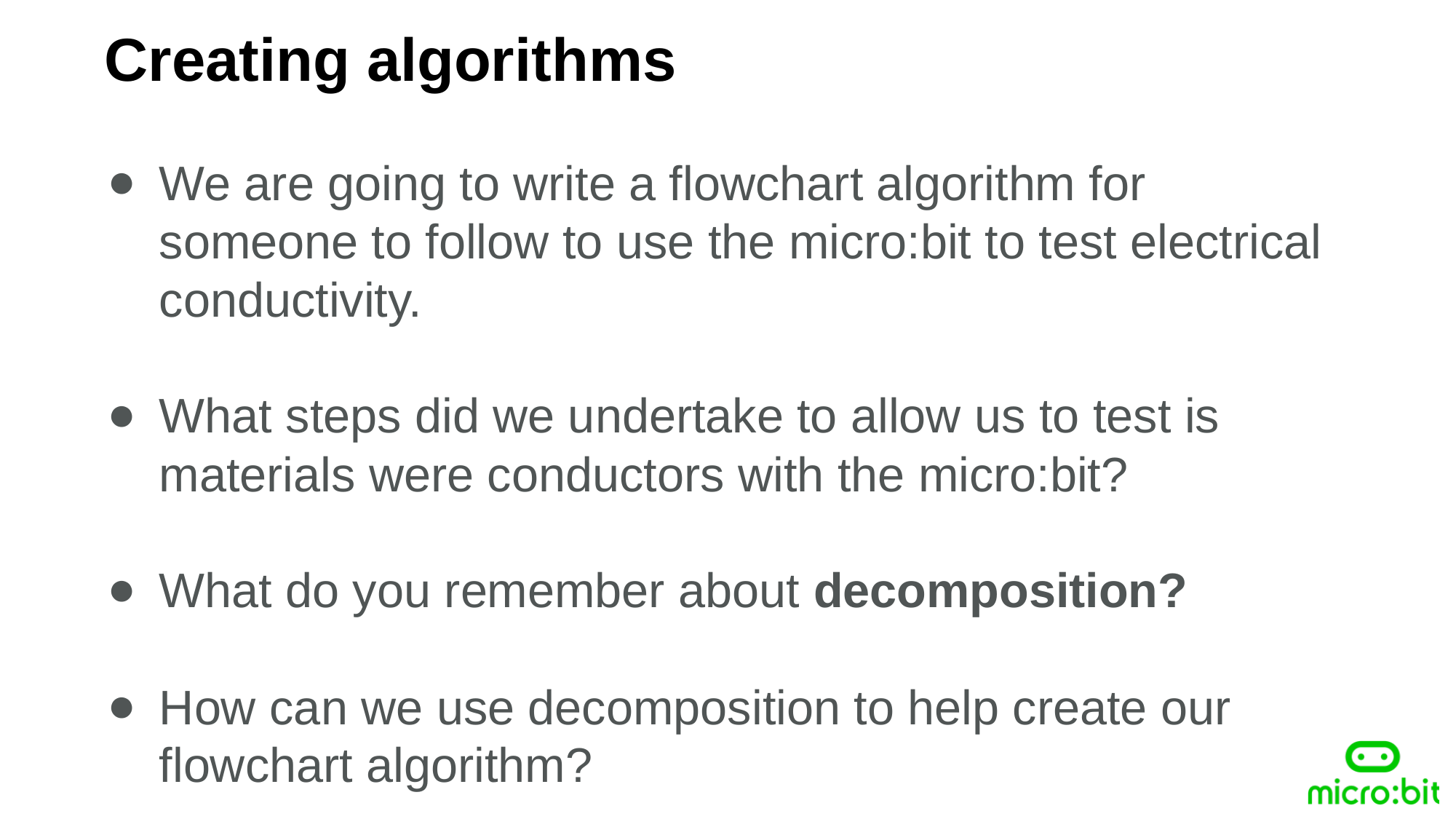

Creating algorithms

We are going to write a flowchart algorithm for someone to follow to use the micro:bit to test electrical conductivity.

What steps did we undertake to allow us to test is materials were conductors with the micro:bit?

What do you remember about decomposition?

How can we use decomposition to help create our flowchart algorithm?